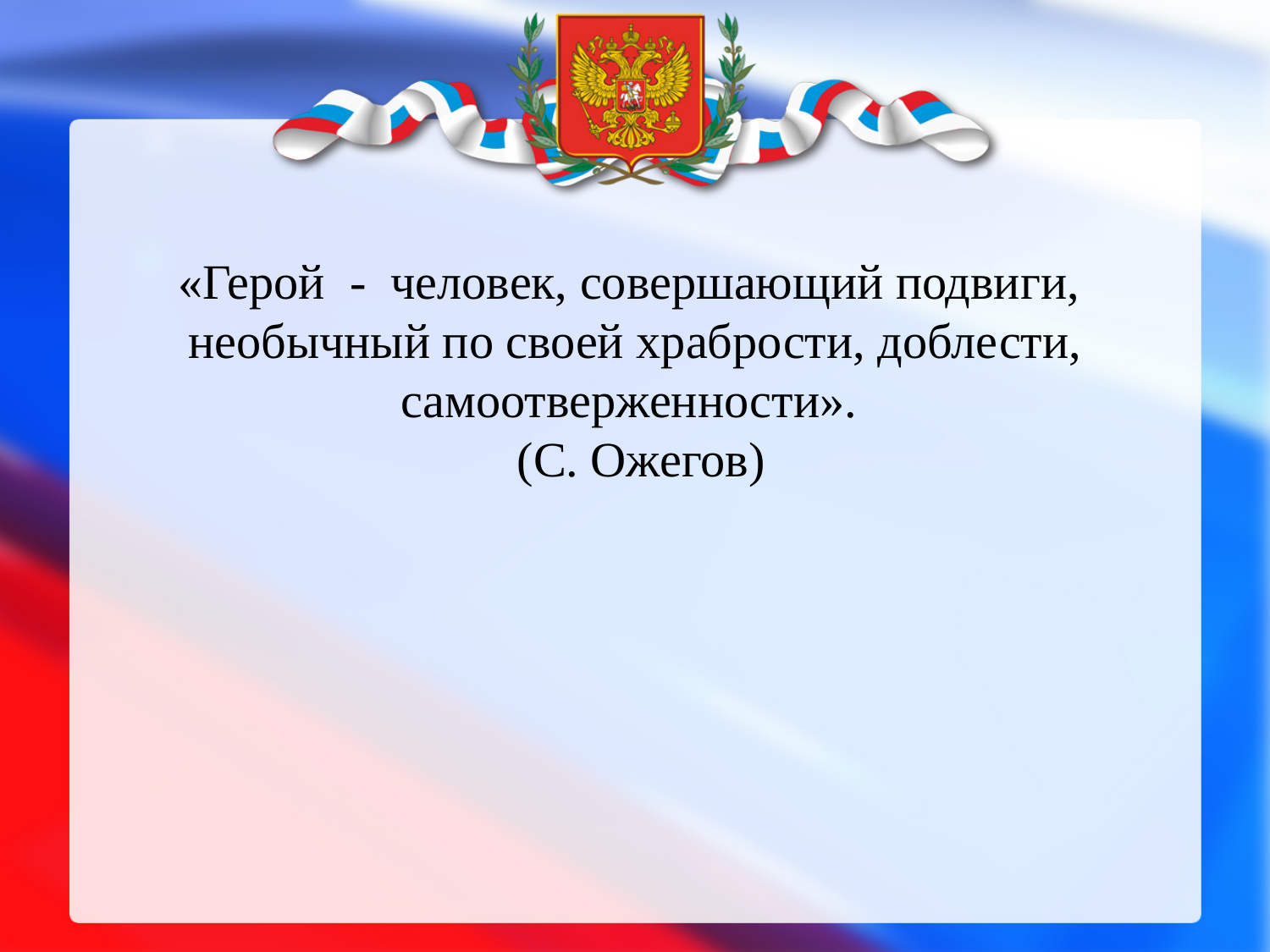

«Герой  -  человек, совершающий подвиги,  необычный по своей храбрости, доблести, самоотверженности».
 (С. Ожегов)